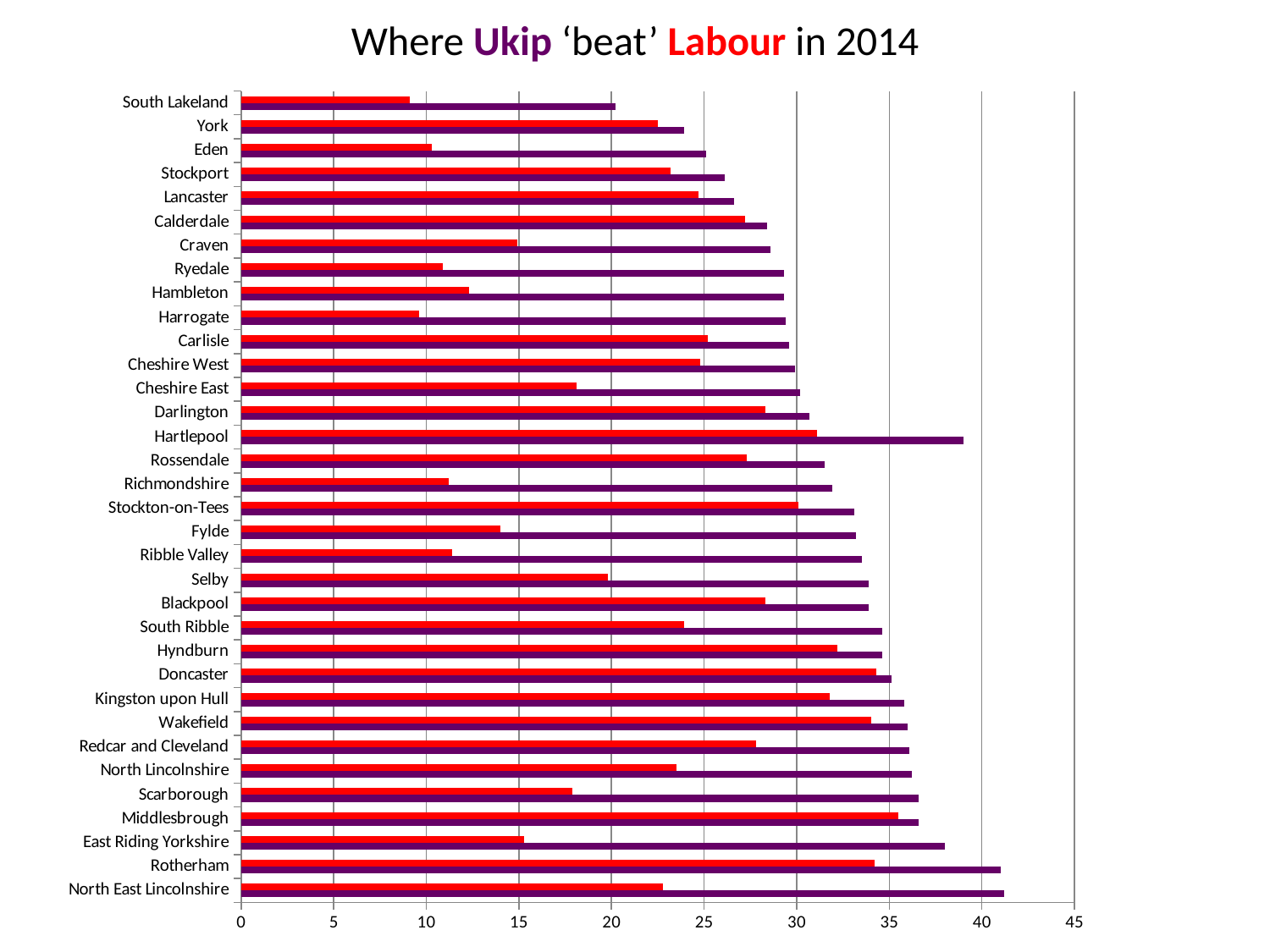

### Chart

| Category | UKIP | Labour |
|---|---|---|
| North East Lincolnshire | 41.2 | 22.8 |
| Rotherham | 41.0 | 34.2 |
| East Riding Yorkshire | 38.0 | 15.3 |
| Middlesbrough | 36.6 | 35.5 |
| Scarborough | 36.6 | 17.9 |
| North Lincolnshire | 36.2 | 23.5 |
| Redcar and Cleveland | 36.1 | 27.8 |
| Wakefield | 36.0 | 34.0 |
| Kingston upon Hull | 35.8 | 31.8 |
| Doncaster | 35.1 | 34.3 |
| Hyndburn | 34.6 | 32.2 |
| South Ribble | 34.6 | 23.9 |
| Blackpool | 33.9 | 28.3 |
| Selby | 33.9 | 19.8 |
| Ribble Valley | 33.5 | 11.4 |
| Fylde | 33.2 | 14.0 |
| Stockton-on-Tees | 33.1 | 30.1 |
| Richmondshire | 31.9 | 11.2 |
| Rossendale | 31.5 | 27.3 |
| Hartlepool | 39.0 | 31.1 |
| Darlington | 30.7 | 28.3 |
| Cheshire East | 30.2 | 18.1 |
| Cheshire West | 29.9 | 24.8 |
| Carlisle | 29.6 | 25.2 |
| Harrogate | 29.4 | 9.6 |
| Hambleton | 29.3 | 12.3 |
| Ryedale | 29.3 | 10.9 |
| Craven | 28.6 | 14.9 |
| Calderdale | 28.4 | 27.2 |
| Lancaster | 26.6 | 24.7 |
| Stockport | 26.1 | 23.2 |
| Eden | 25.1 | 10.3 |
| York | 23.9 | 22.5 |
| South Lakeland | 20.2 | 9.1 |
# Where Ukip ‘beat’ Labour in 2014